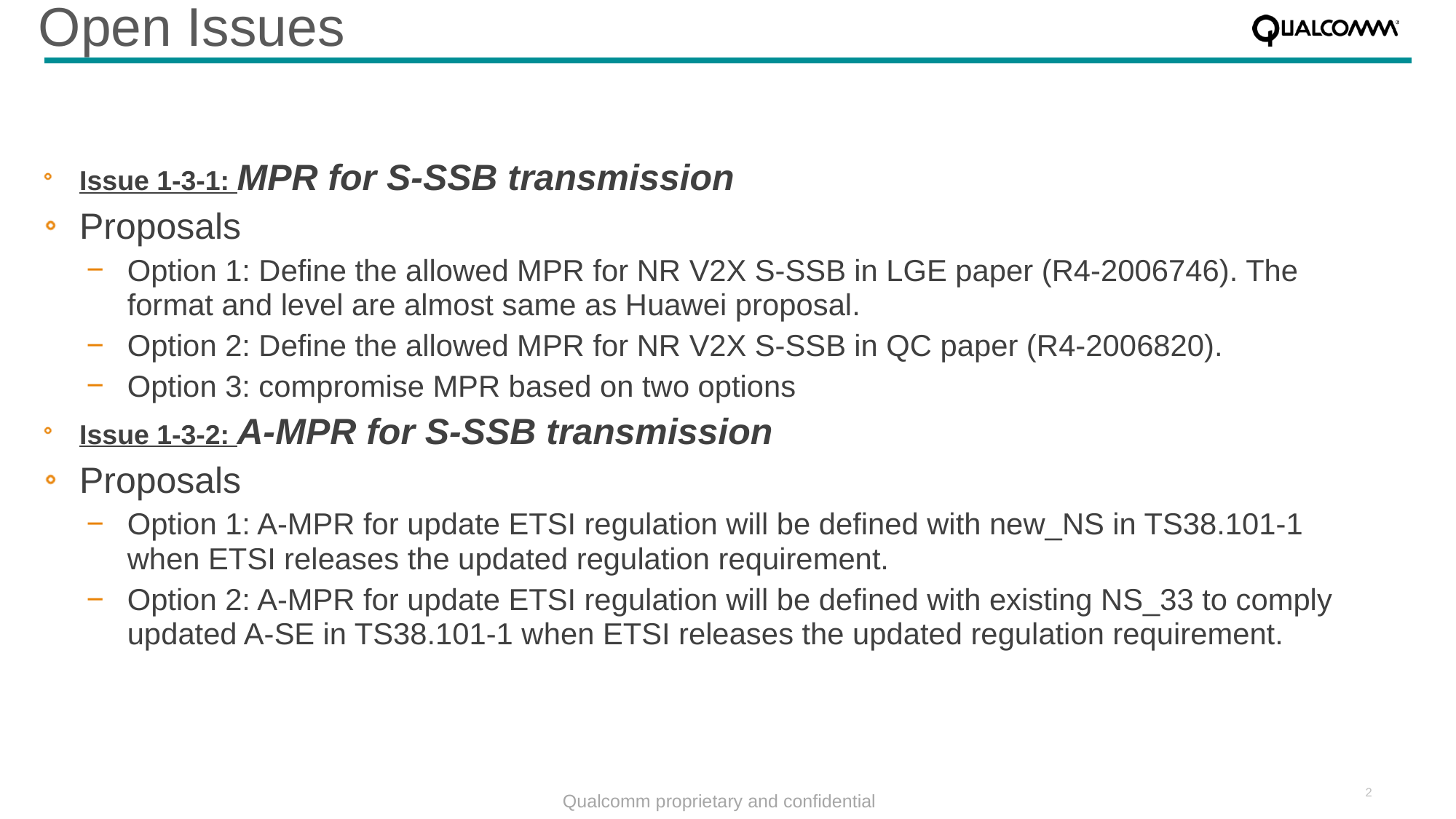

# Open Issues

Issue 1-3-1: MPR for S-SSB transmission
Proposals
Option 1: Define the allowed MPR for NR V2X S-SSB in LGE paper (R4-2006746). The format and level are almost same as Huawei proposal.
Option 2: Define the allowed MPR for NR V2X S-SSB in QC paper (R4-2006820).
Option 3: compromise MPR based on two options
Issue 1-3-2: A-MPR for S-SSB transmission
Proposals
Option 1: A-MPR for update ETSI regulation will be defined with new_NS in TS38.101-1 when ETSI releases the updated regulation requirement.
Option 2: A-MPR for update ETSI regulation will be defined with existing NS_33 to comply updated A-SE in TS38.101-1 when ETSI releases the updated regulation requirement.